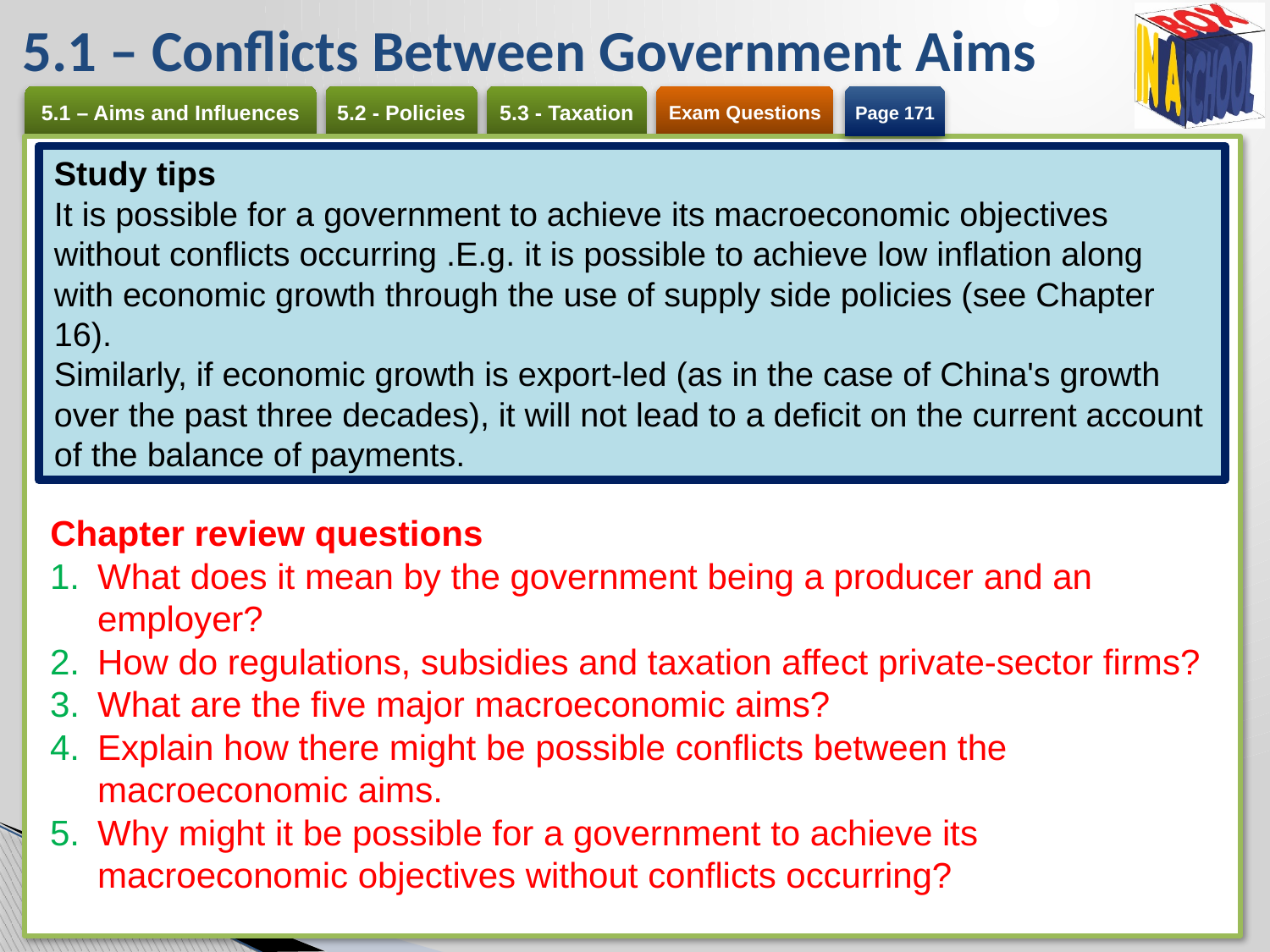

# 5.1 – Conflicts Between Government Aims
Page 171
Study tips
It is possible for a government to achieve its macroeconomic objectives without conflicts occurring .E.g. it is possible to achieve low inflation along
with economic growth through the use of supply side policies (see Chapter 16).
Similarly, if economic growth is export-led (as in the case of China's growth
over the past three decades), it will not lead to a deficit on the current account
of the balance of payments.
Chapter review questions
What does it mean by the government being a producer and an employer?
How do regulations, subsidies and taxation affect private-sector firms?
What are the five major macroeconomic aims?
Explain how there might be possible conflicts between the macroeconomic aims.
Why might it be possible for a government to achieve its macroeconomic objectives without conflicts occurring?